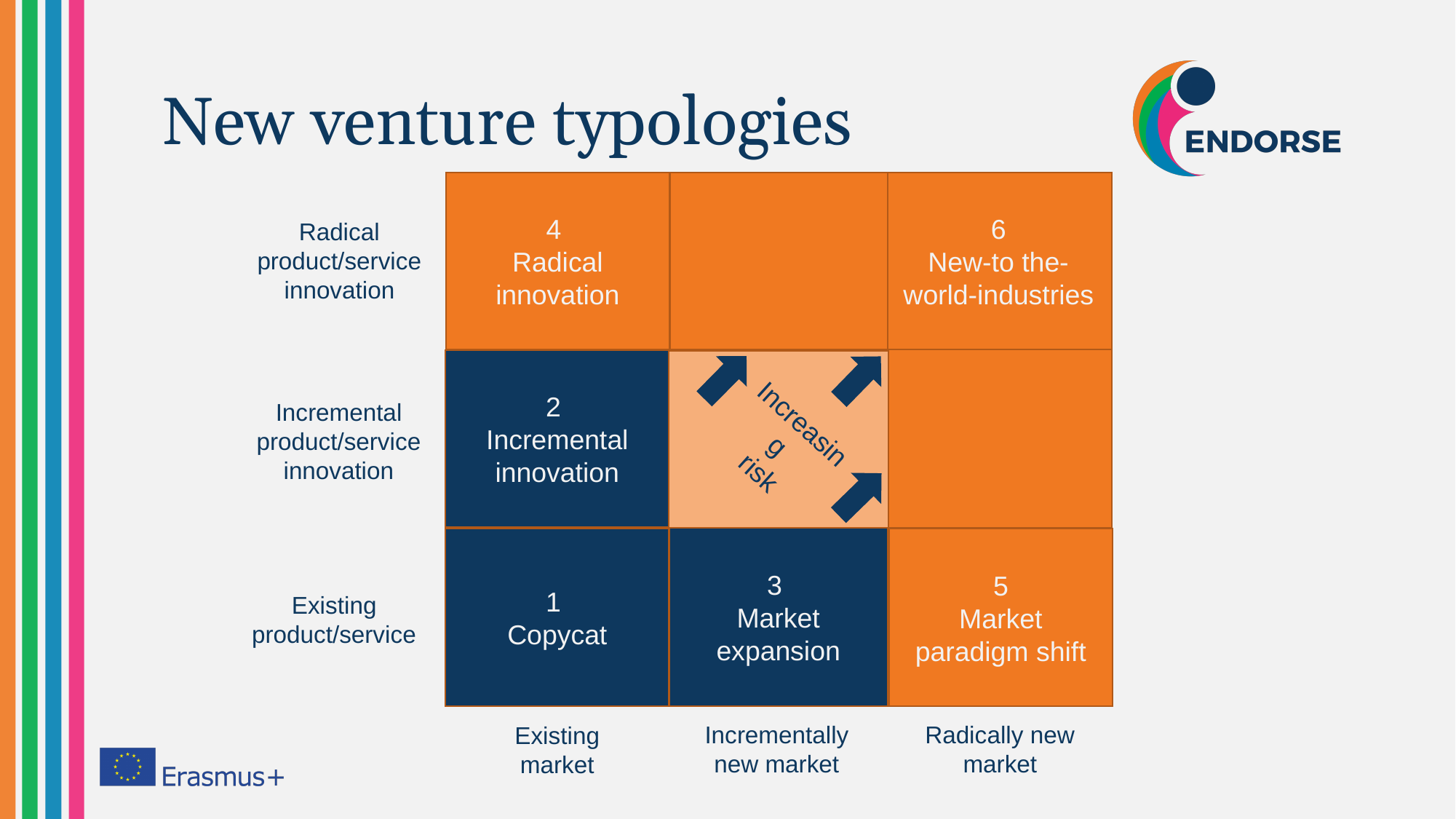

# New venture typologies
4
Radical innovation
6
New-to the-world-industries

2
Incremental innovation
Increasing
risk

3
Market expansion
1
Copycat
5
Market paradigm shift

Radical product/service innovation
Incremental product/service innovation
Existing product/service
Incrementally new market
Radically new market
Existing market